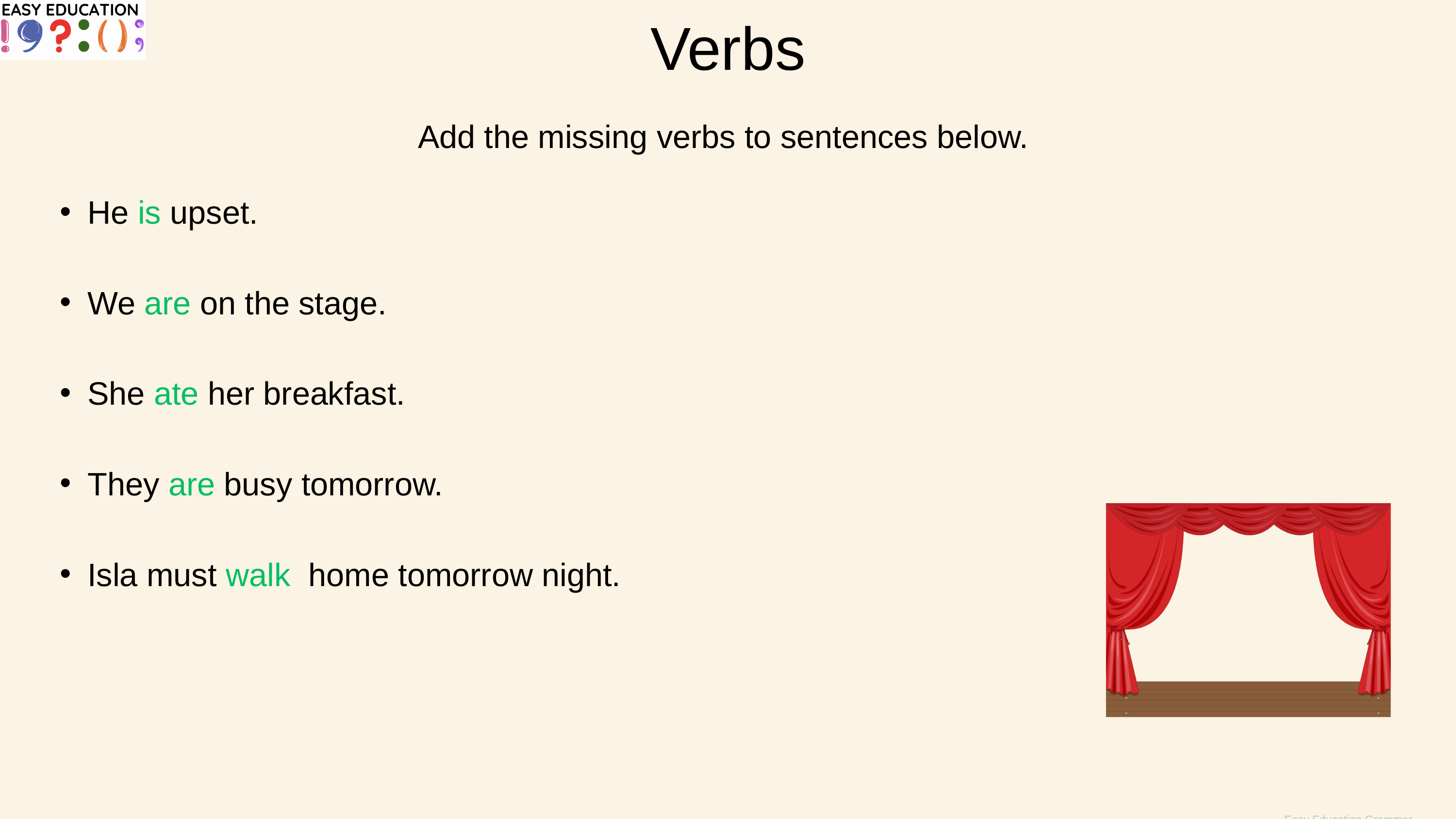

Verbs
Add the missing verbs to sentences below.
He is upset.

We are on the stage.

She ate her breakfast.

They are busy tomorrow.

Isla must walk  home tomorrow night.